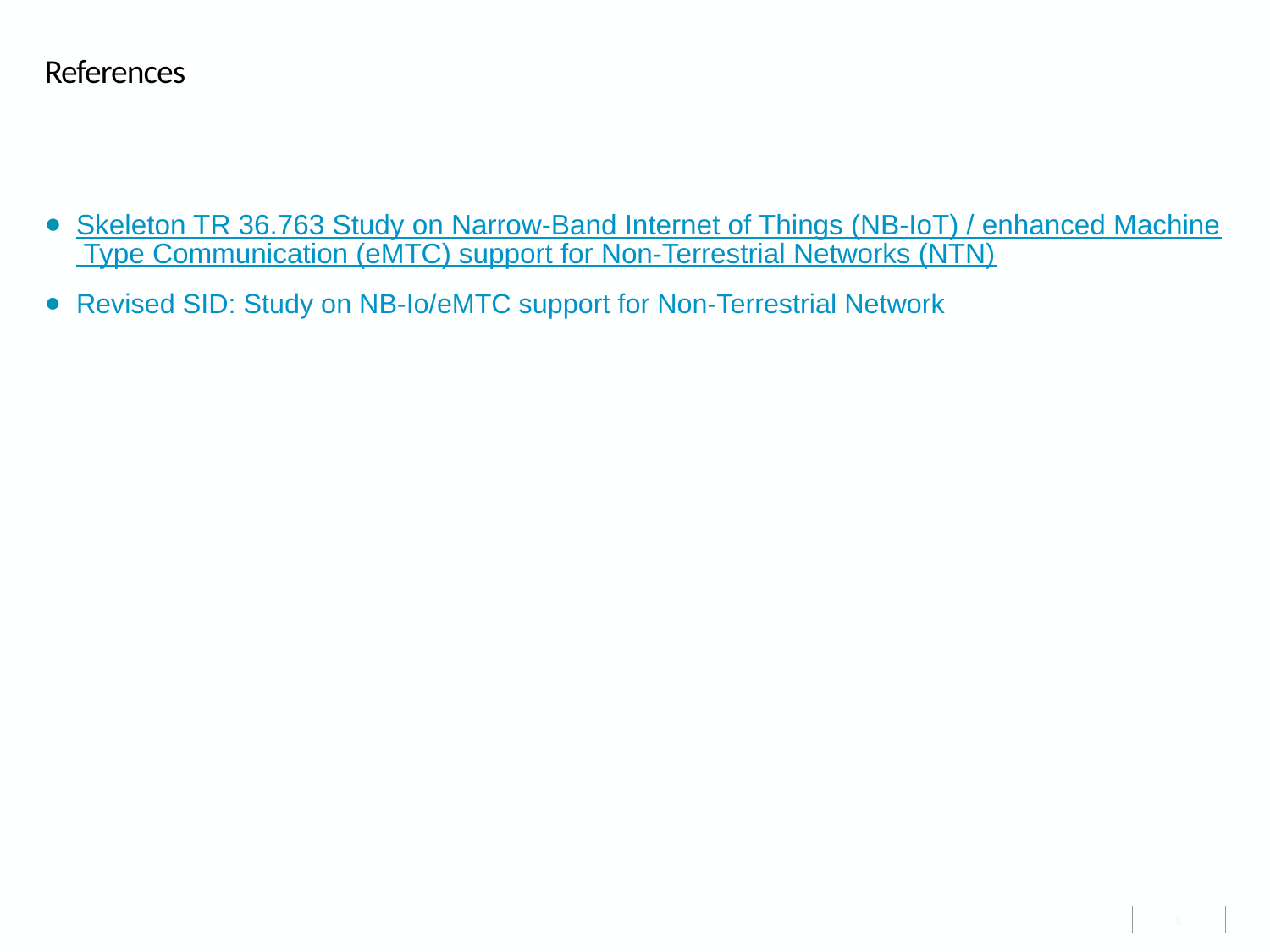

References

Skeleton TR 36.763 Study on Narrow-Band Internet of Things (NB-IoT) / enhanced Machine Type Communication (eMTC) support for Non-Terrestrial Networks (NTN)
Revised SID: Study on NB-Io/eMTC support for Non-Terrestrial Network

6